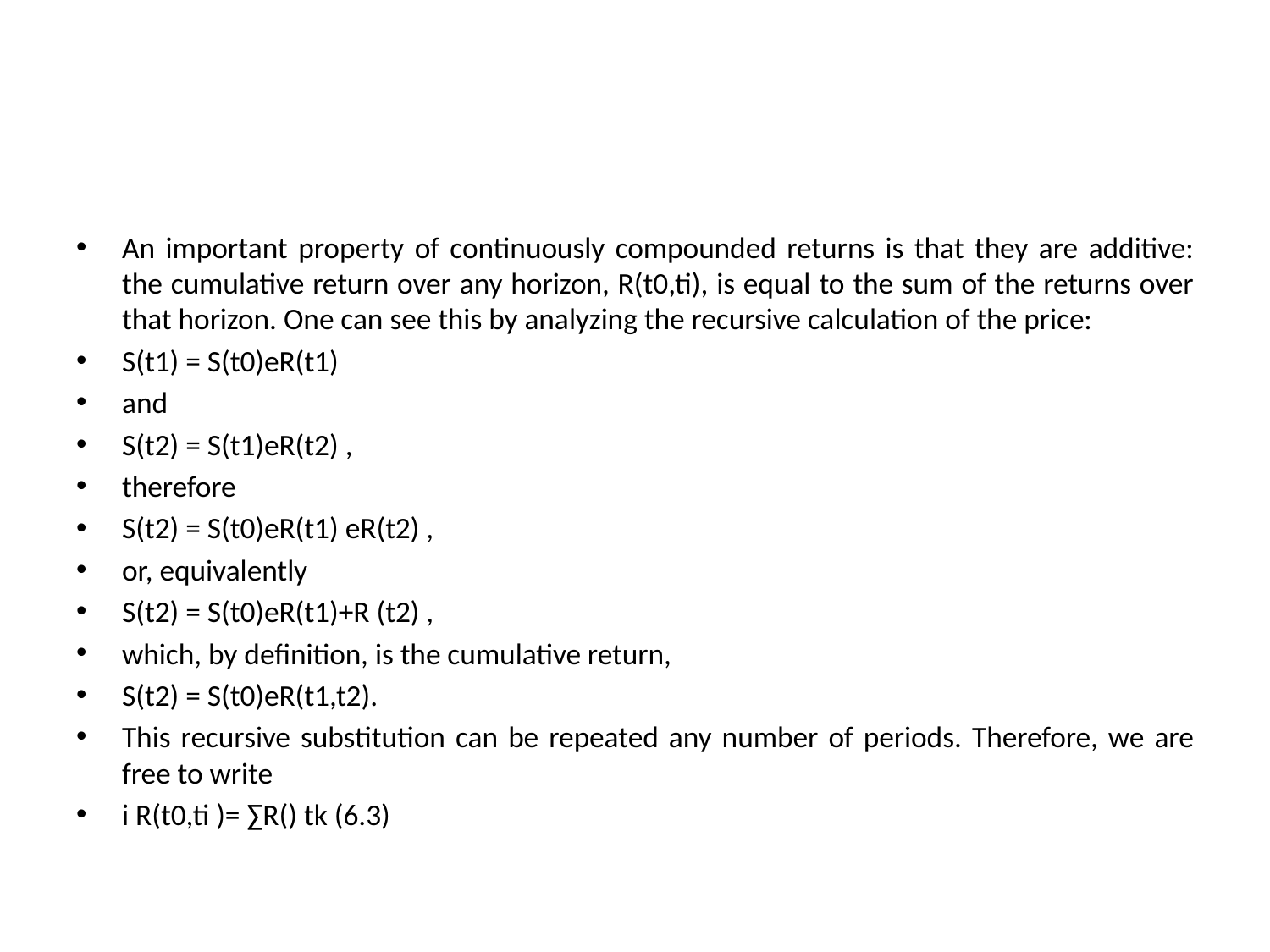

#
An important property of continuously compounded returns is that they are additive: the cumulative return over any horizon, R(t0,ti), is equal to the sum of the returns over that horizon. One can see this by analyzing the recursive calculation of the price:
S(t1) = S(t0)eR(t1)
and
S(t2) = S(t1)eR(t2) ,
therefore
S(t2) = S(t0)eR(t1) eR(t2) ,
or, equivalently
S(t2) = S(t0)eR(t1)+R (t2) ,
which, by definition, is the cumulative return,
S(t2) = S(t0)eR(t1,t2).
This recursive substitution can be repeated any number of periods. Therefore, we are free to write
i R(t0,ti )= ∑R() tk (6.3)